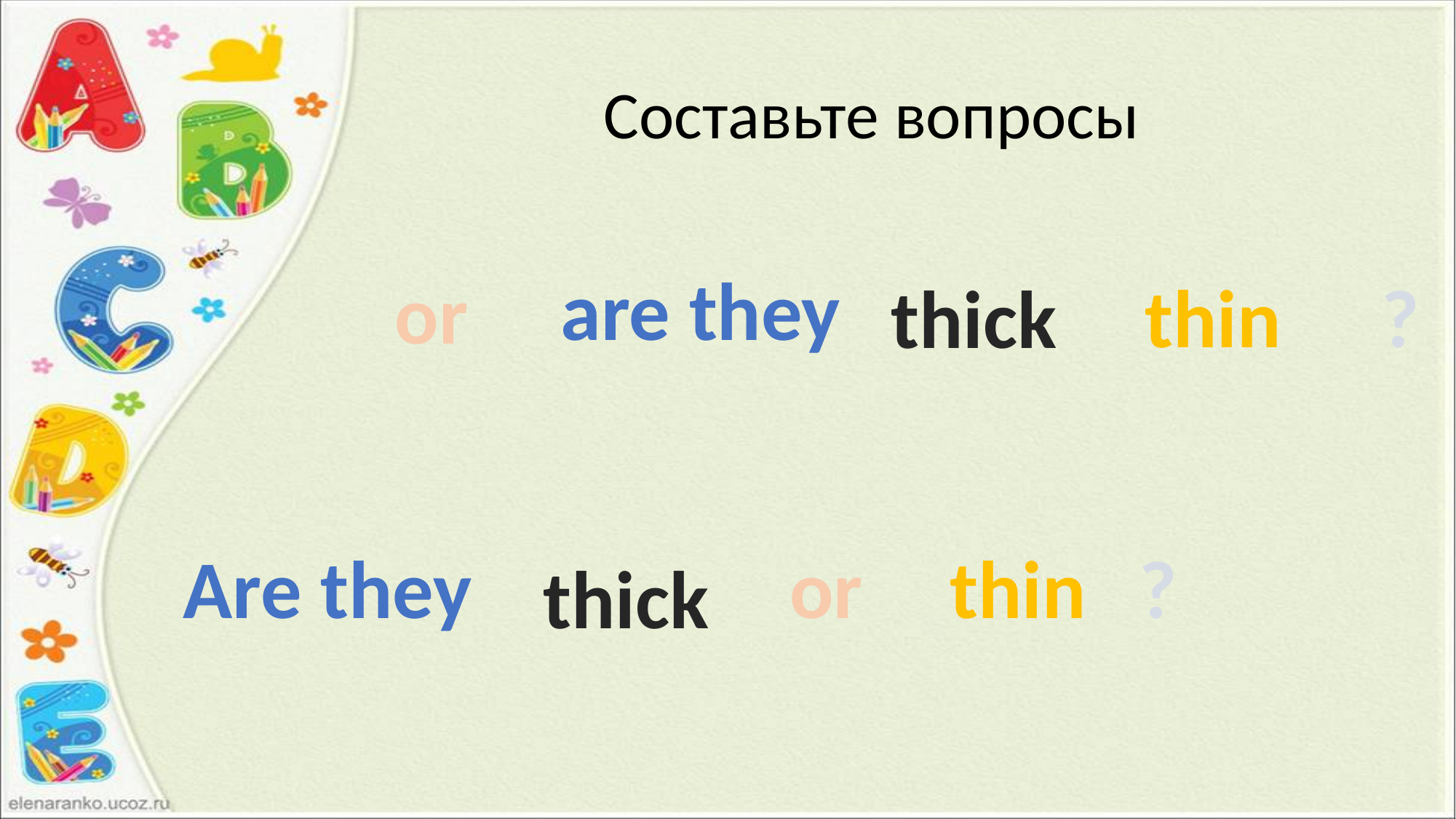

# Составьте вопросы
are they
or
thin
?
thick
Are they
or
thin
?
thick